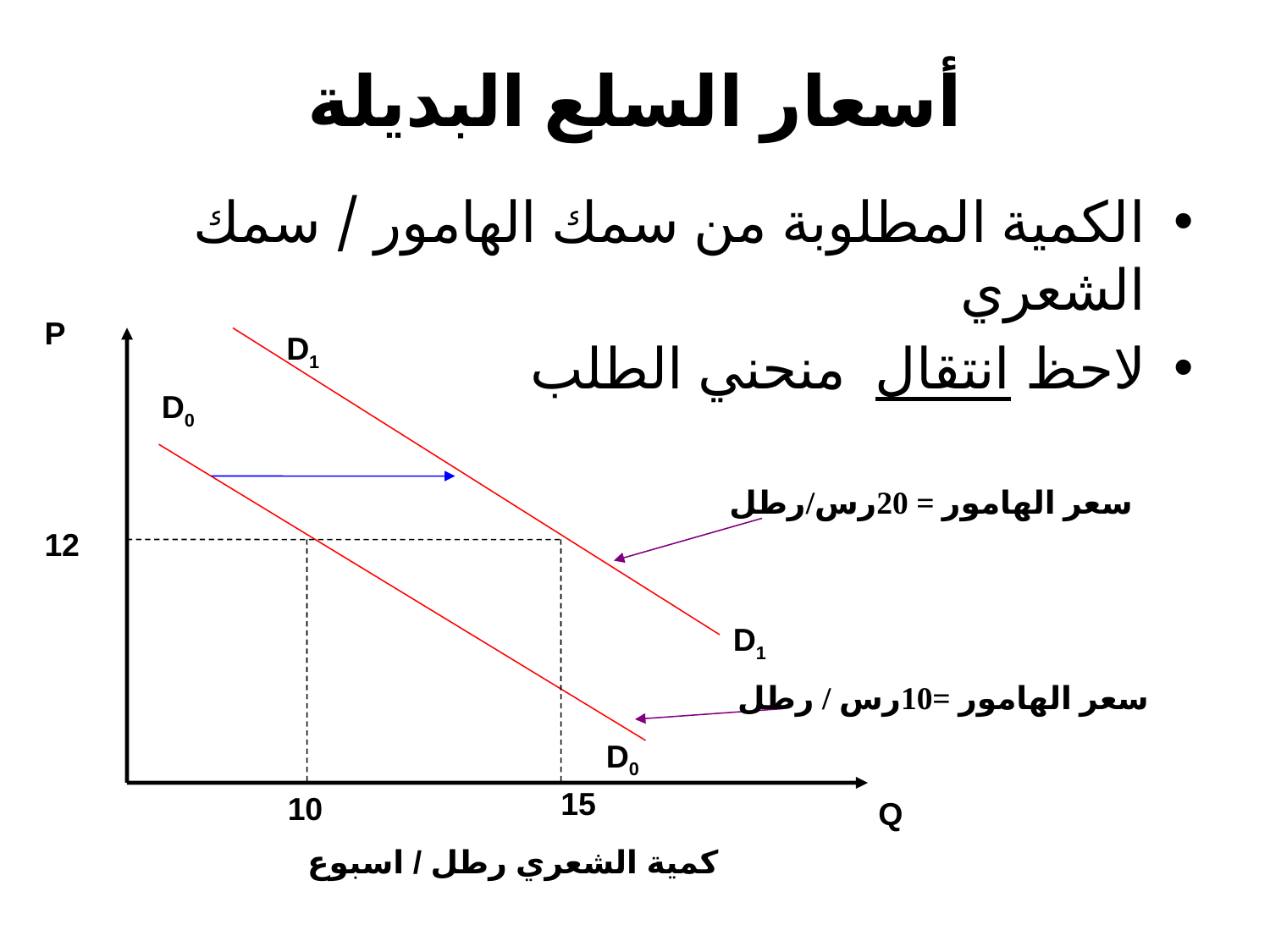

# أسعار السلع البديلة
الكمية المطلوبة من سمك الهامور / سمك الشعري
لاحظ انتقال  منحني الطلب
P
D1

D0

سعر الهامور = 20رس/رطل
12

D1
سعر الهامور =10رس / رطل

D0
15

10
Q
كمية الشعري رطل / اسبوع